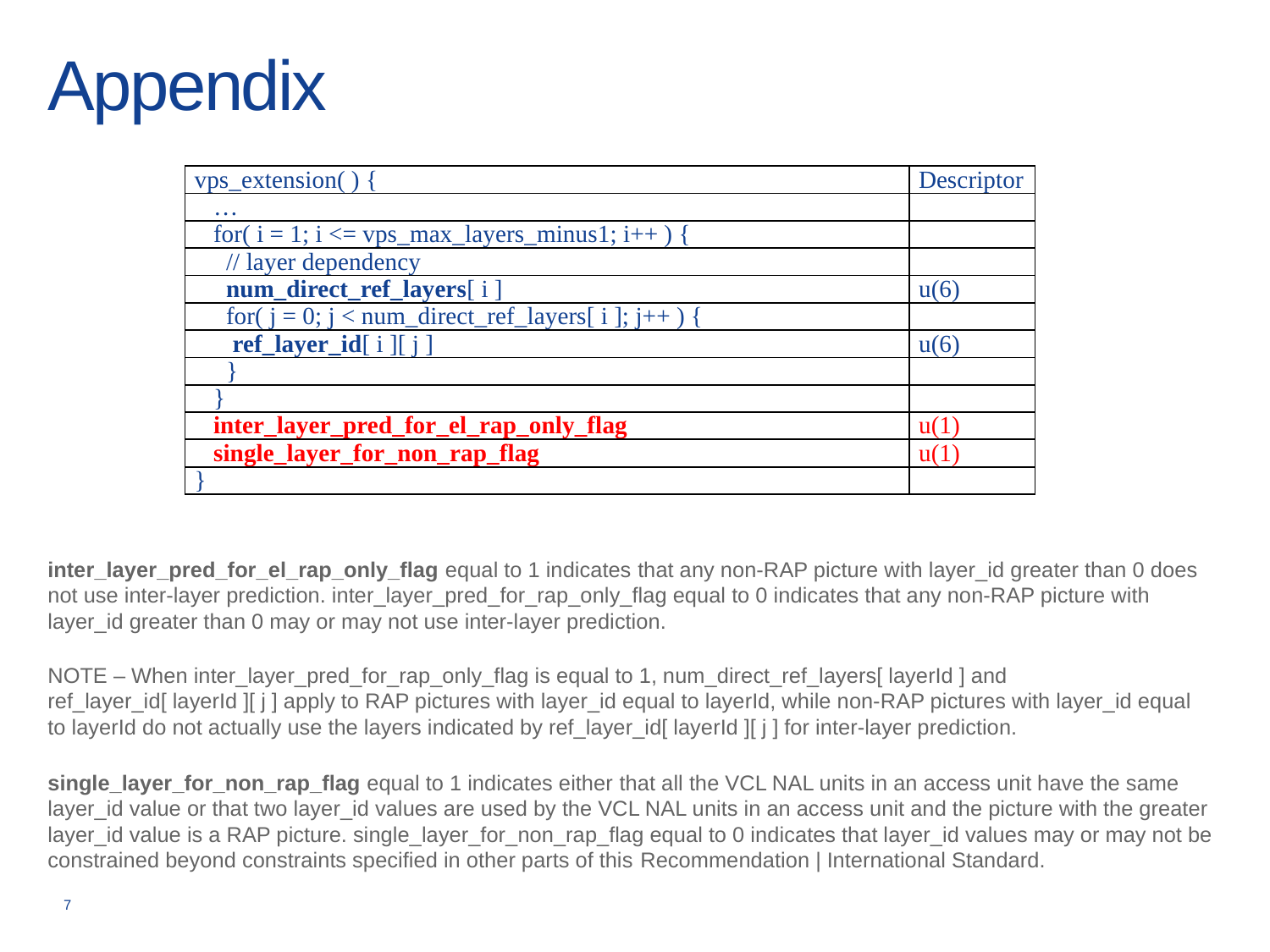

# Appendix
| vps\_extension( ) { | Descriptor |
| --- | --- |
| … |  |
| for( i = 1; i <= vps\_max\_layers\_minus1; i++ ) { |  |
| // layer dependency |  |
| num\_direct\_ref\_layers[ i ] | u(6) |
| for( j = 0; j < num\_direct\_ref\_layers[ i ]; j++ ) { |  |
| ref\_layer\_id[ i ][ j ] | u(6) |
| } |  |
| } |  |
| inter\_layer\_pred\_for\_el\_rap\_only\_flag | u(1) |
| single\_layer\_for\_non\_rap\_flag | u(1) |
| } |  |
inter_layer_pred_for_el_rap_only_flag equal to 1 indicates that any non-RAP picture with layer_id greater than 0 does not use inter-layer prediction. inter_layer_pred_for_rap_only_flag equal to 0 indicates that any non-RAP picture with layer_id greater than 0 may or may not use inter-layer prediction.
NOTE – When inter_layer_pred_for_rap_only_flag is equal to 1, num_direct_ref_layers[ layerId ] and ref_layer_id[ layerId ][ j ] apply to RAP pictures with layer_id equal to layerId, while non-RAP pictures with layer_id equal to layerId do not actually use the layers indicated by ref_layer_id[ layerId ][ j ] for inter-layer prediction.

single_layer_for_non_rap_flag equal to 1 indicates either that all the VCL NAL units in an access unit have the same layer_id value or that two layer_id values are used by the VCL NAL units in an access unit and the picture with the greater layer_id value is a RAP picture. single_layer_for_non_rap_flag equal to 0 indicates that layer_id values may or may not be constrained beyond constraints specified in other parts of this Recommendation | International Standard.

7